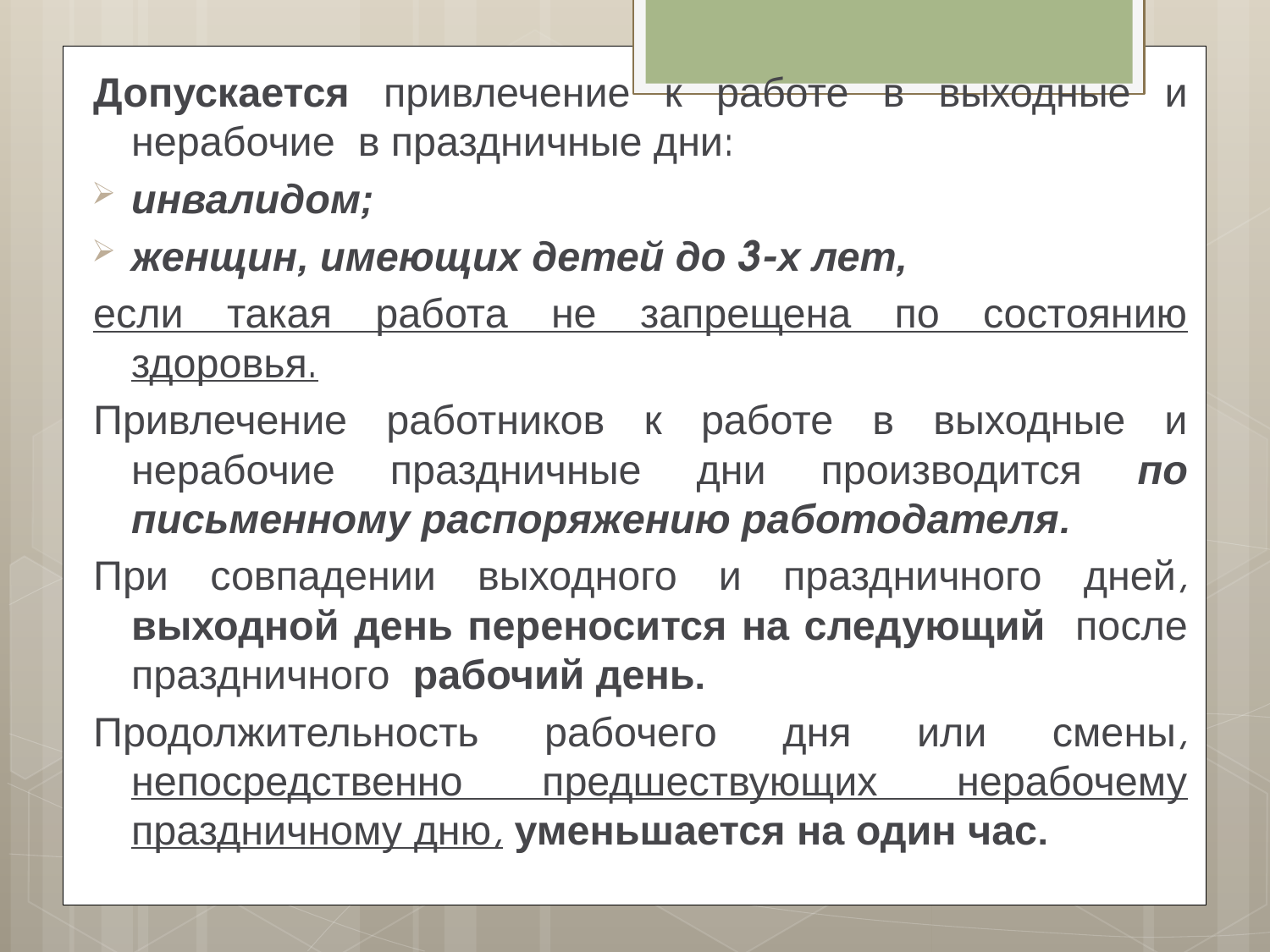

Допускается привлечение к работе в выходные и нерабочие  в праздничные дни:
инвалидом;
женщин, имеющих детей до 3-х лет,
если такая работа не запрещена по состоянию здоровья.
Привлечение работников к работе в выходные и нерабочие праздничные дни производится по письменному распоряжению работодателя.
При совпадении выходного и праздничного дней, выходной день переносится на следующий  после праздничного  рабочий день.
Продолжительность рабочего дня или смены, непосредственно предшествующих нерабочему праздничному дню, уменьшается на один час.